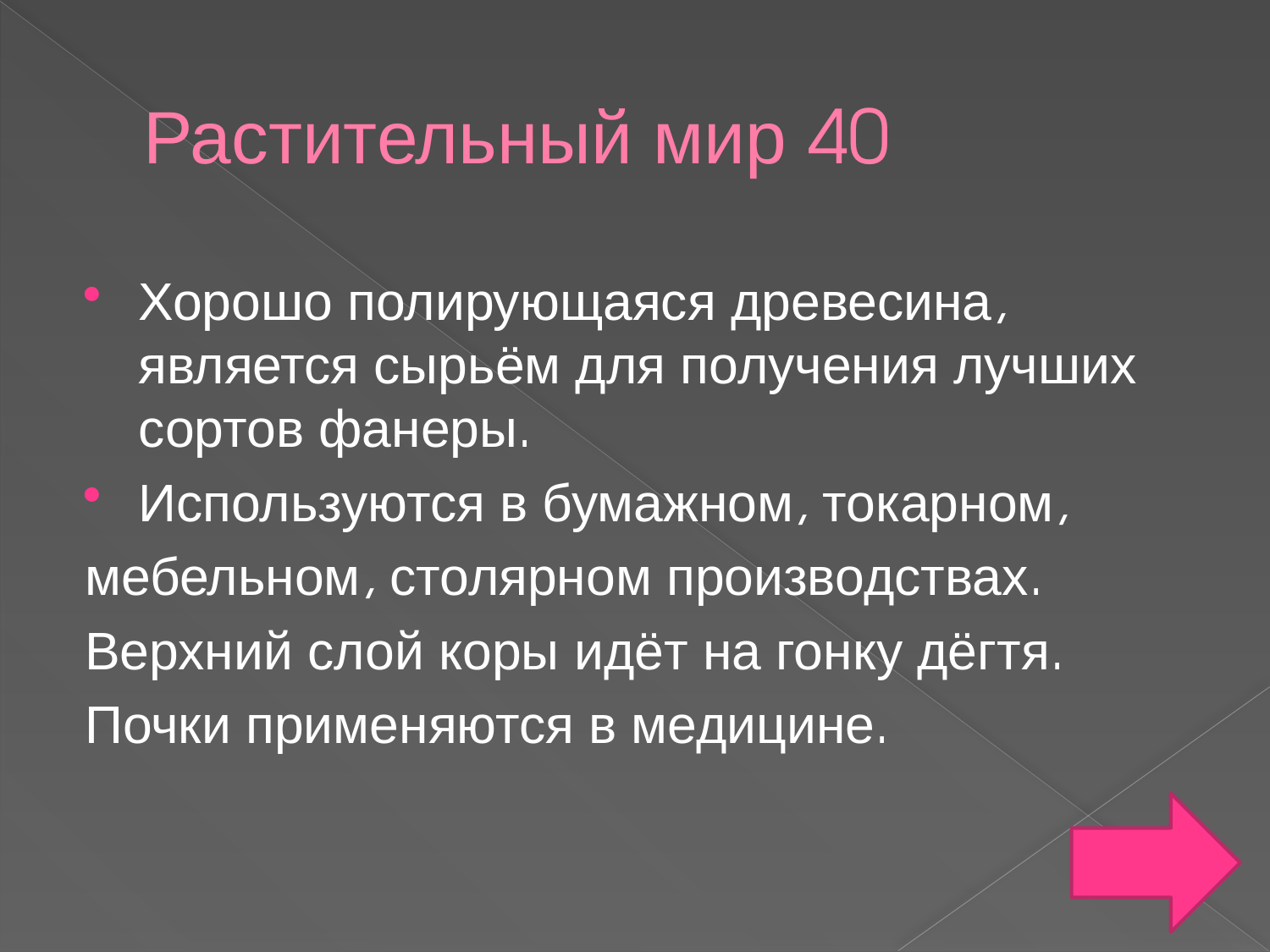

# Растительный мир 40
Хорошо полирующаяся древесина, является сырьём для получения лучших сортов фанеры.
Используются в бумажном, токарном,
мебельном, столярном производствах.
Верхний слой коры идёт на гонку дёгтя.
Почки применяются в медицине.